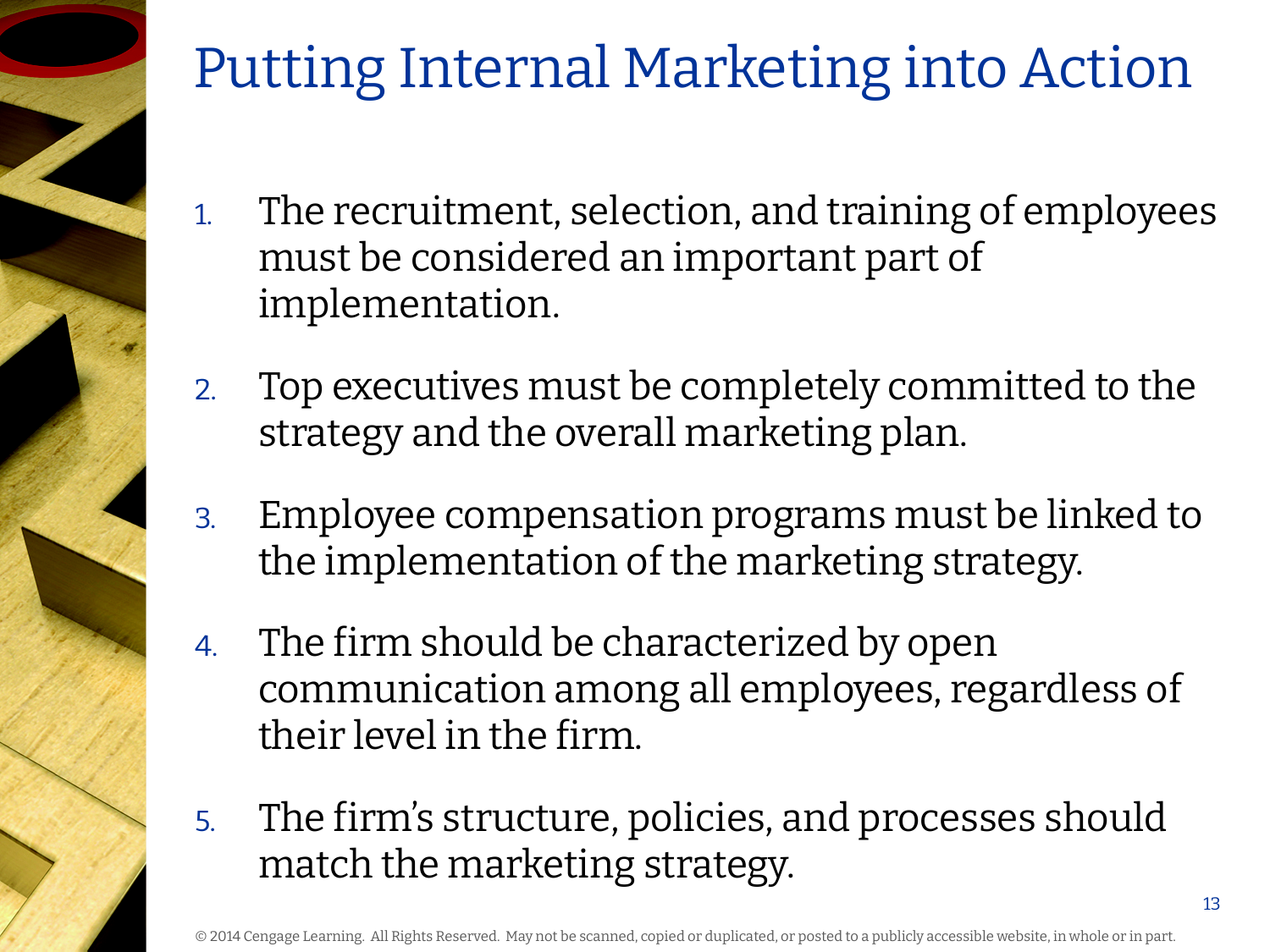

# Putting Internal Marketing into Action
The recruitment, selection, and training of employees must be considered an important part of implementation.
Top executives must be completely committed to the strategy and the overall marketing plan.
Employee compensation programs must be linked to the implementation of the marketing strategy.
The firm should be characterized by open communication among all employees, regardless of their level in the firm.
The firm’s structure, policies, and processes should match the marketing strategy.
13